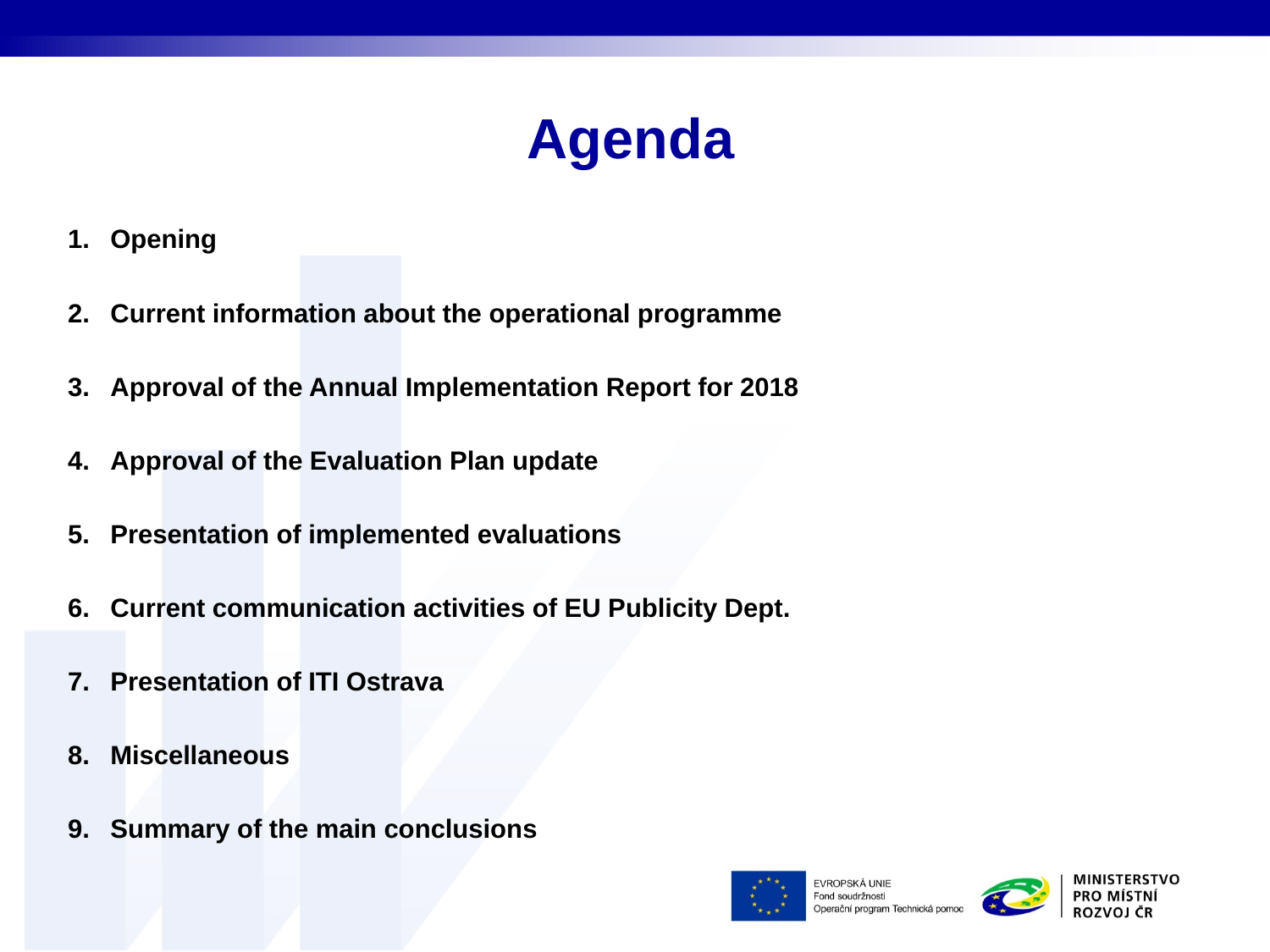

# Agenda
Opening

Current information about the operational programme

Approval of the Annual Implementation Report for 2018

Approval of the Evaluation Plan update

Presentation of implemented evaluations

Current communication activities of EU Publicity Dept.

Presentation of ITI Ostrava

Miscellaneous

Summary of the main conclusions